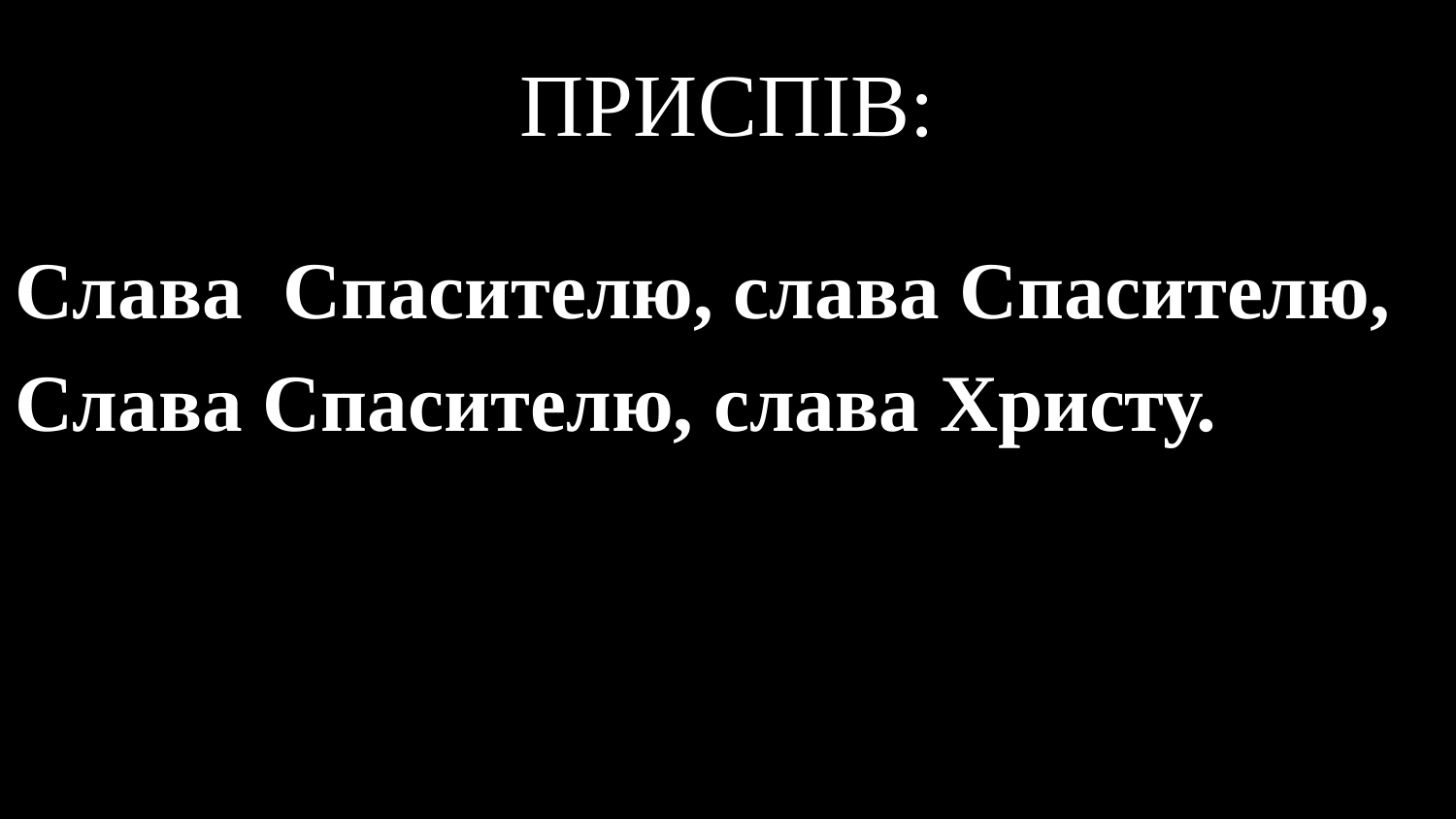

# ПРИСПІВ:

Слава  Спасителю, слава Спасителю,
Слава Спасителю, слава Христу.